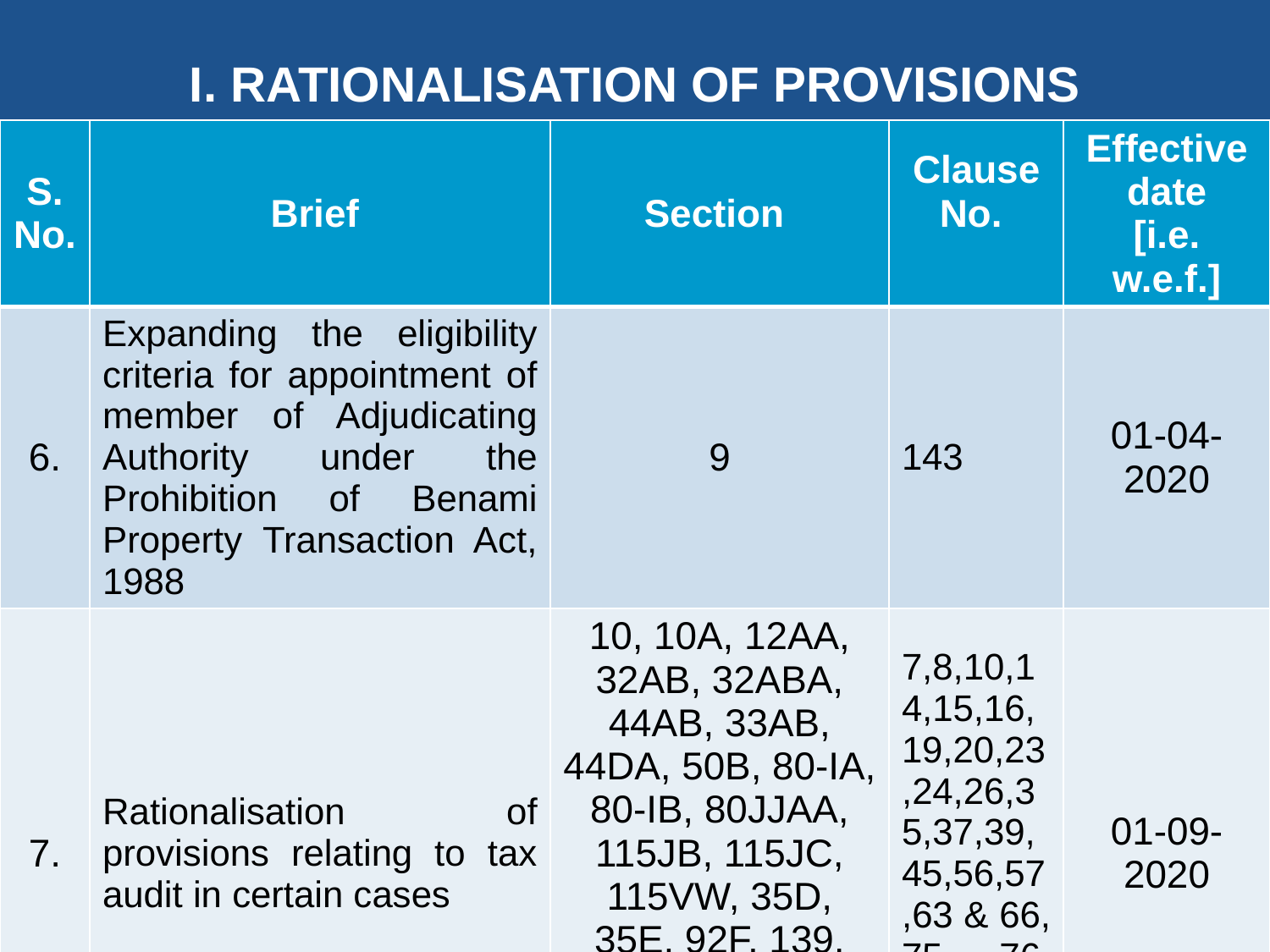

# I. RATIONALISATION OF PROVISIONS
| S. No. | Brief | Section | Clause No. | Effective date [i.e. w.e.f.] |
| --- | --- | --- | --- | --- |
| 6. | Expanding the eligibility criteria for appointment of member of Adjudicating Authority under the Prohibition of Benami Property Transaction Act, 1988 | 9 | 143 | 01-04-2020 |
| 7. | Rationalisation of provisions relating to tax audit in certain cases | 10, 10A, 12AA, 32AB, 32ABA, 44AB, 33AB, 44DA, 50B, 80-IA, 80-IB, 80JJAA, 115JB, 115JC, 115VW, 35D, 35E, 92F, 139, 194A, 194C, 194H, 194I, 194J, 206C | 7,8,10,14,15,16,19,20,23,24,26,35,37,39,45,56,57,63 & 66, 75, 76, 77,78,79 & 93 | 01-09-2020 |
160